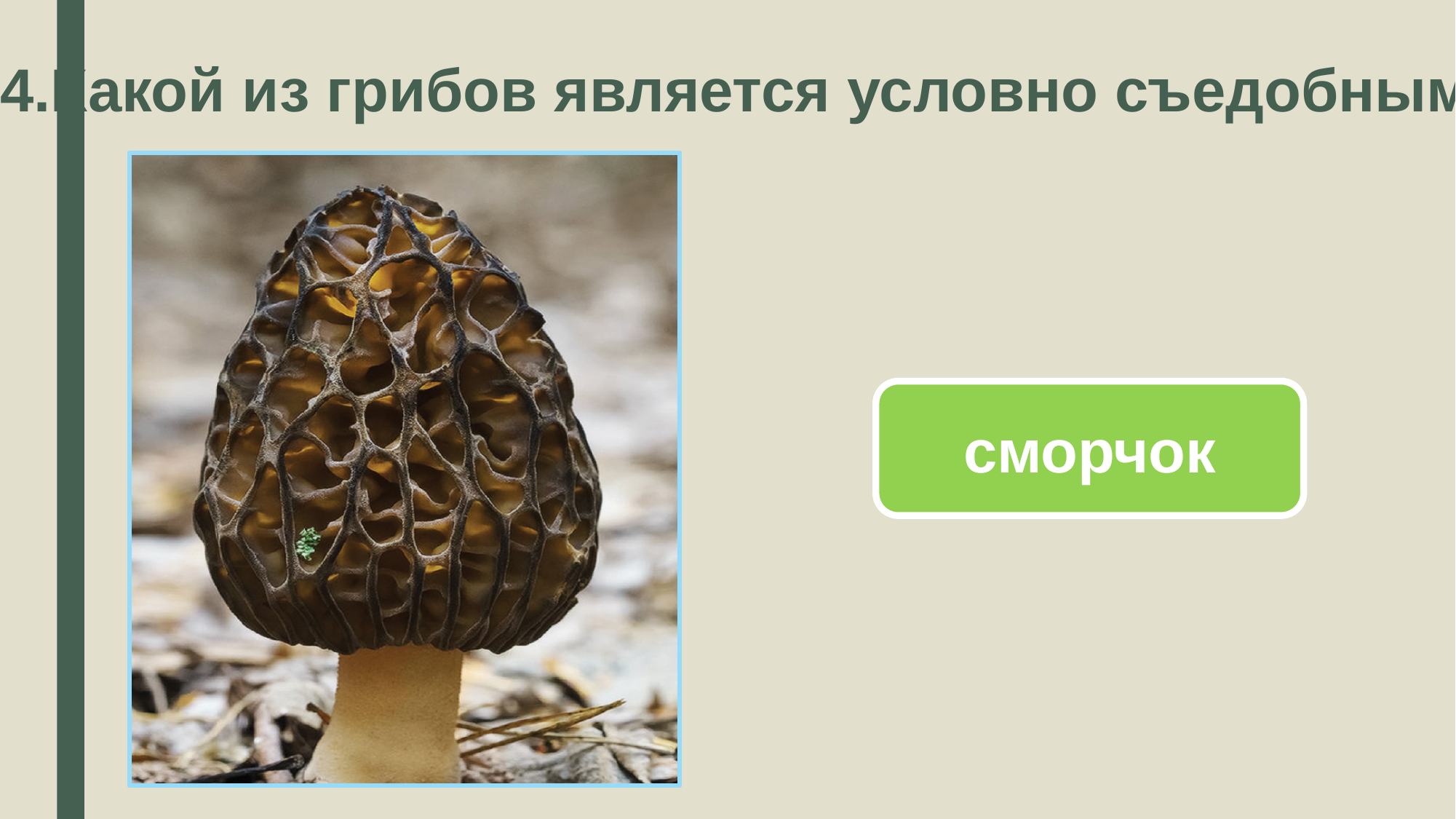

4.Какой из грибов является условно съедобным?

сморчок